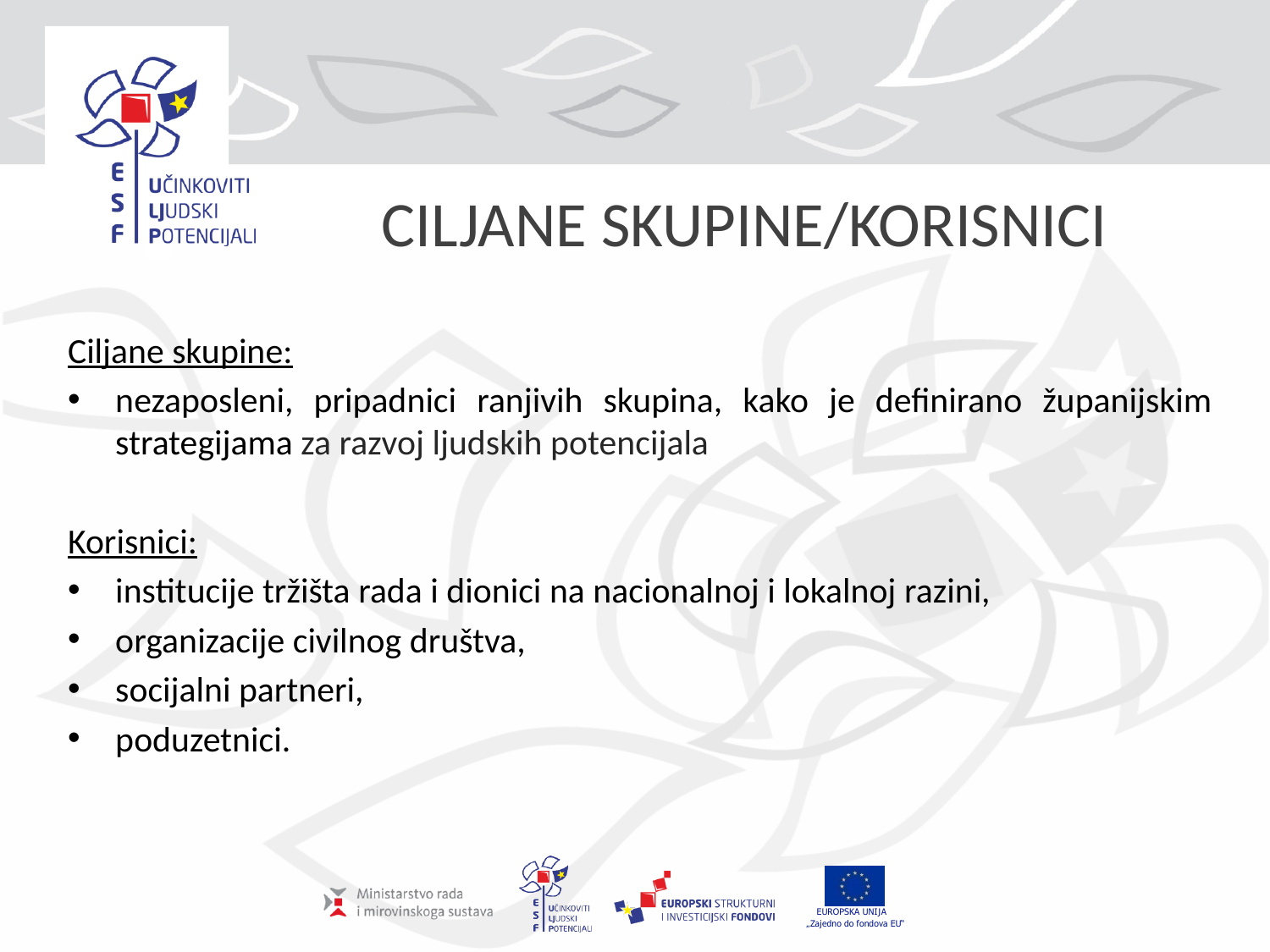

CILJANE SKUPINE/KORISNICI
Ciljane skupine:
nezaposleni, pripadnici ranjivih skupina, kako je definirano županijskim strategijama za razvoj ljudskih potencijala

Korisnici:
institucije tržišta rada i dionici na nacionalnoj i lokalnoj razini,
organizacije civilnog društva,
socijalni partneri,
poduzetnici.